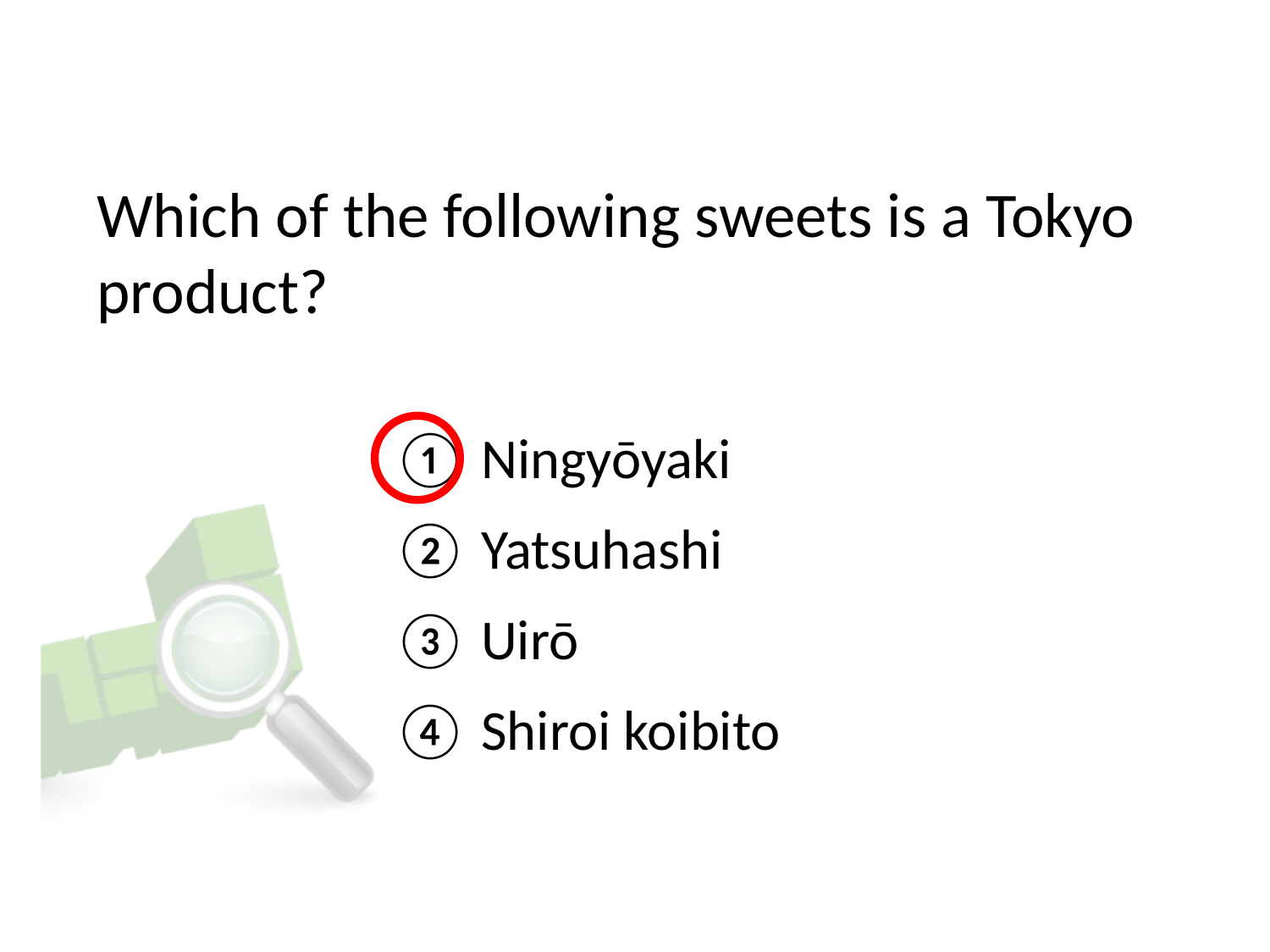

# Which of the following sweets is a Tokyo product?

① Ningyōyaki
② Yatsuhashi
③ Uirō
④ Shiroi koibito